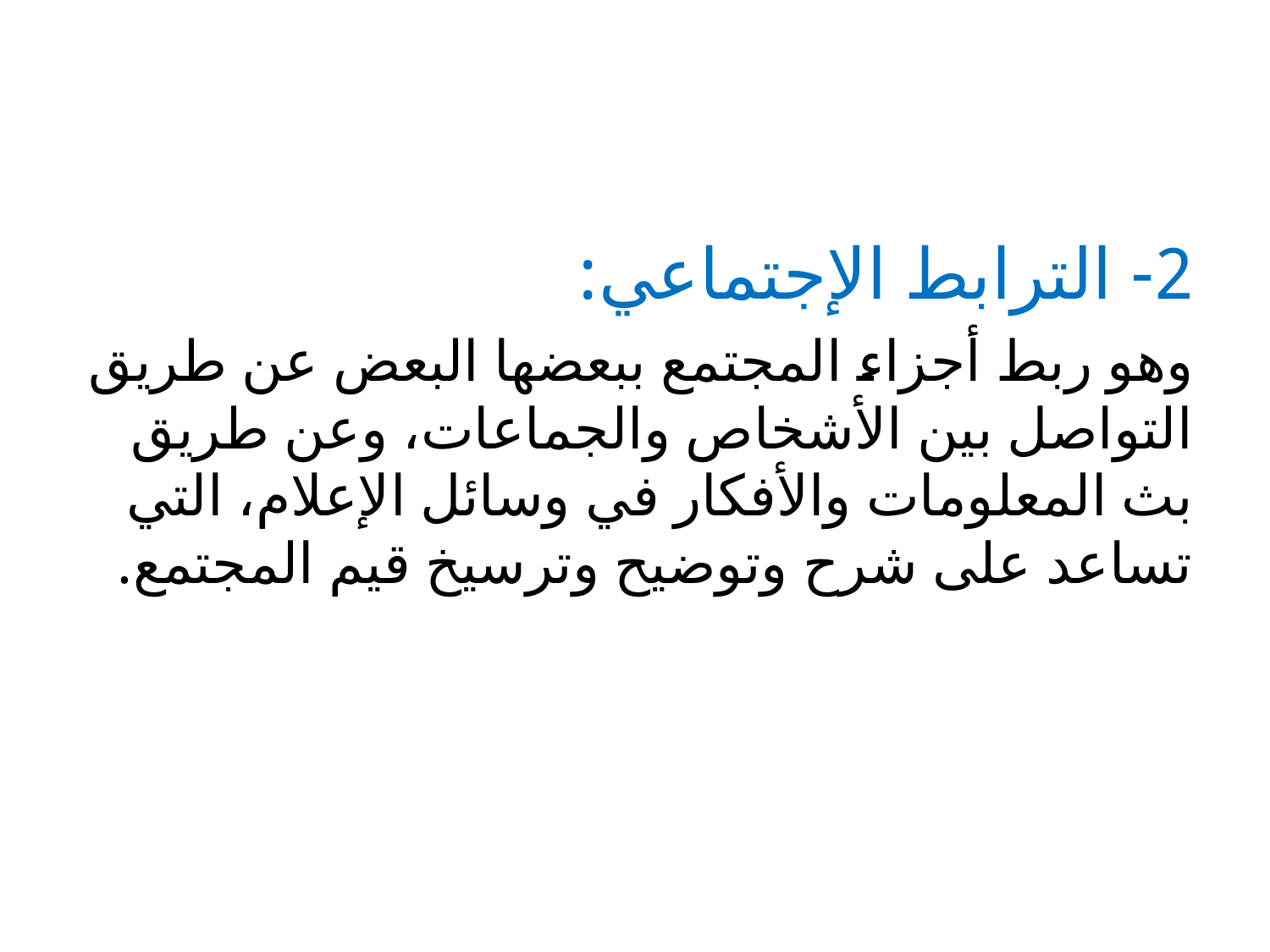

#
2- الترابط الإجتماعي:
وهو ربط أجزاء المجتمع ببعضها البعض عن طريق التواصل بين الأشخاص والجماعات، وعن طريق بث المعلومات والأفكار في وسائل الإعلام، التي تساعد على شرح وتوضيح وترسيخ قيم المجتمع.